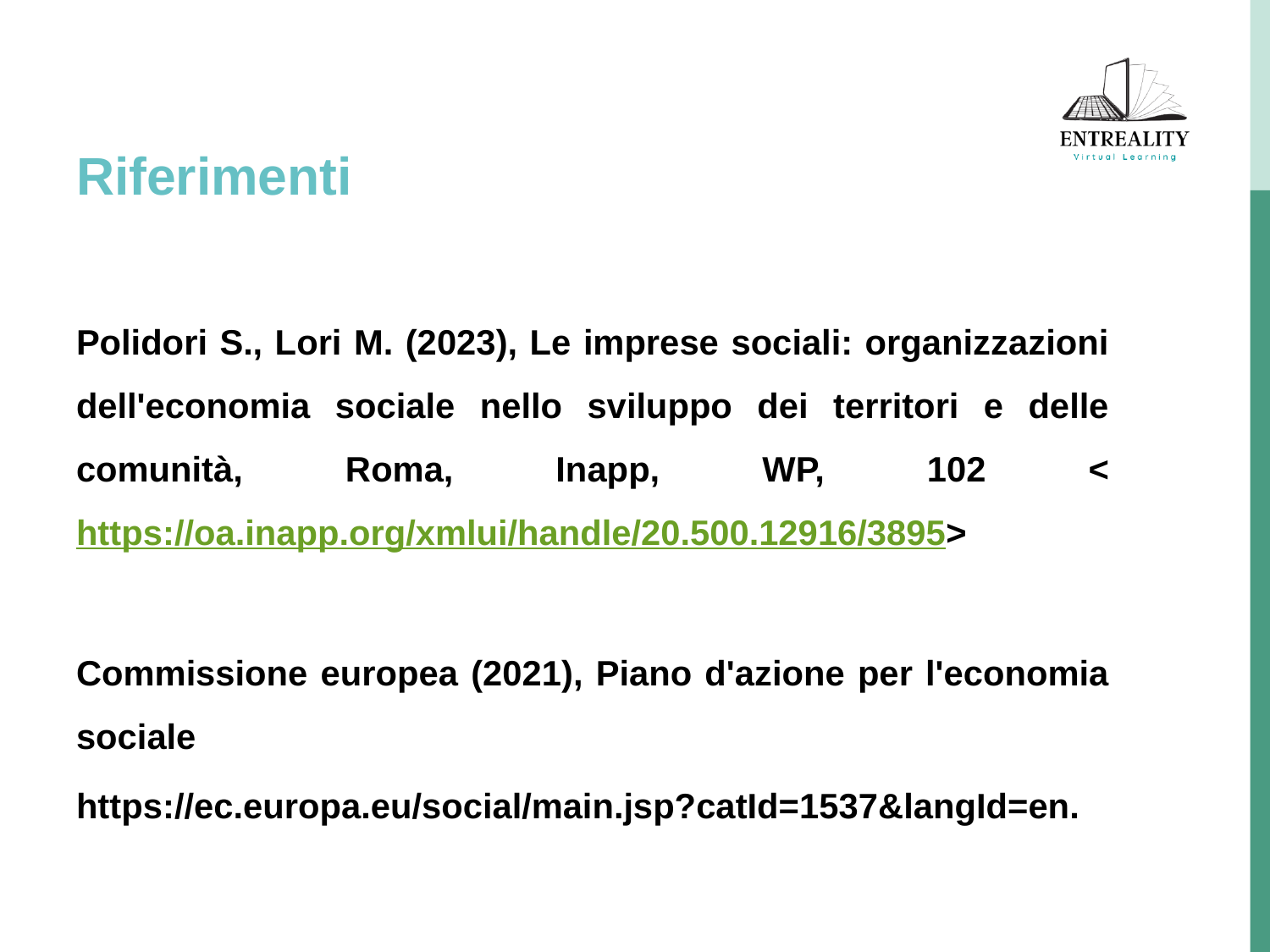

# Riferimenti

Polidori S., Lori M. (2023), Le imprese sociali: organizzazioni dell'economia sociale nello sviluppo dei territori e delle comunità, Roma, Inapp, WP, 102 <https://oa.inapp.org/xmlui/handle/20.500.12916/3895>

Commissione europea (2021), Piano d'azione per l'economia sociale
https://ec.europa.eu/social/main.jsp?catId=1537&langId=en.